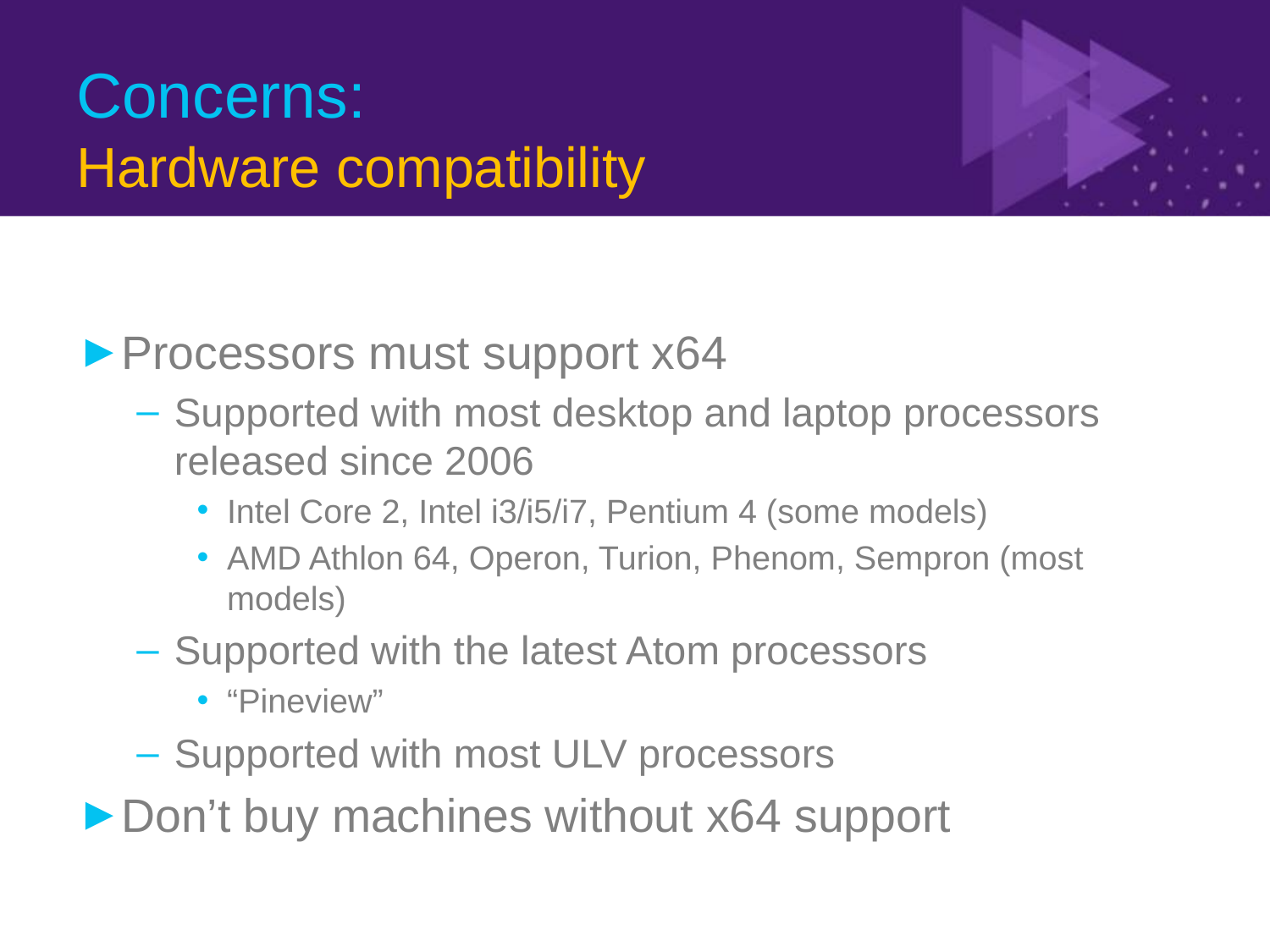

# Concerns: Hardware compatibility
Processors must support x64
Supported with most desktop and laptop processors released since 2006
Intel Core 2, Intel i3/i5/i7, Pentium 4 (some models)
AMD Athlon 64, Operon, Turion, Phenom, Sempron (most models)
Supported with the latest Atom processors
“Pineview”
Supported with most ULV processors
Don’t buy machines without x64 support